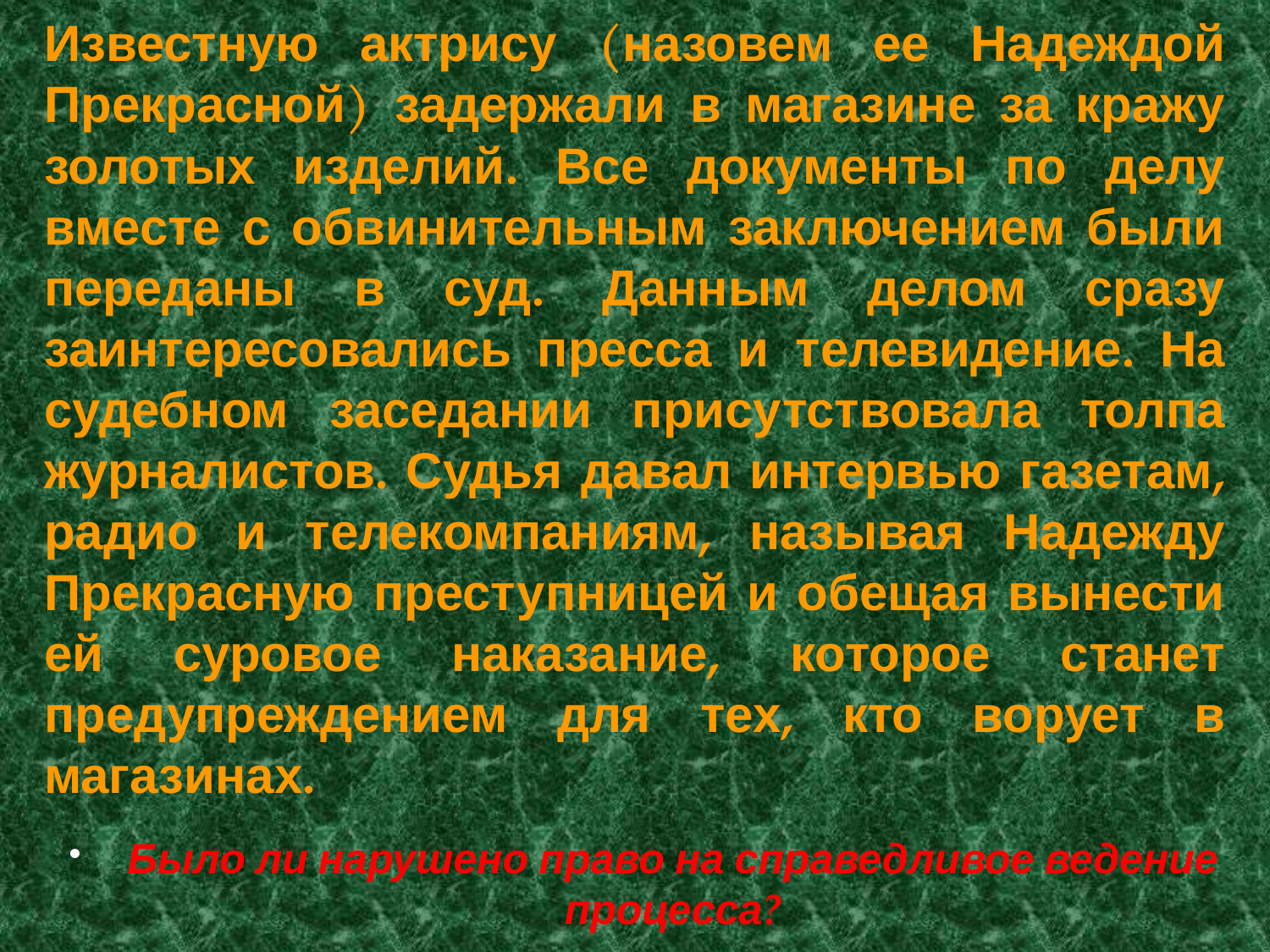

# Известную актрису (назовем ее Надеждой Прекрасной) задержали в магазине за кражу золотых изделий. Все документы по делу вместе с обвинительным заключением были переданы в суд. Данным делом сразу заинтересовались пресса и телевидение. На судебном заседании присутствовала толпа журналистов. Судья давал интервью газетам, радио и телекомпаниям, называя Надежду Прекрасную преступницей и обещая вынести ей суровое наказание, которое станет предупреждением для тех, кто ворует в магазинах.
Было ли нарушено право на справедливое ведение процесса?
Свой ответ поясните.